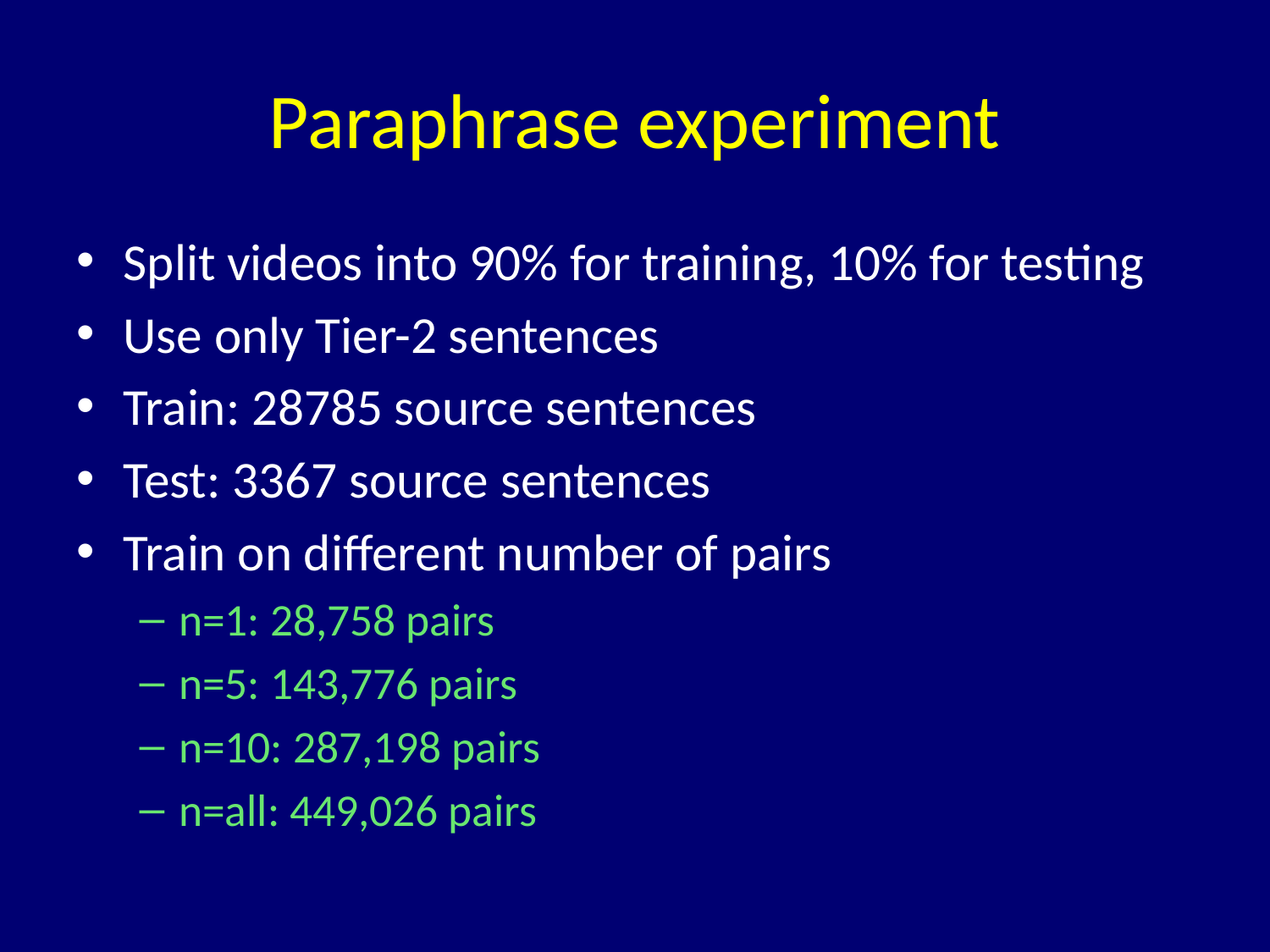

# Paraphrase experiment
Split videos into 90% for training, 10% for testing
Use only Tier-2 sentences
Train: 28785 source sentences
Test: 3367 source sentences
Train on different number of pairs
n=1: 28,758 pairs
n=5: 143,776 pairs
n=10: 287,198 pairs
n=all: 449,026 pairs